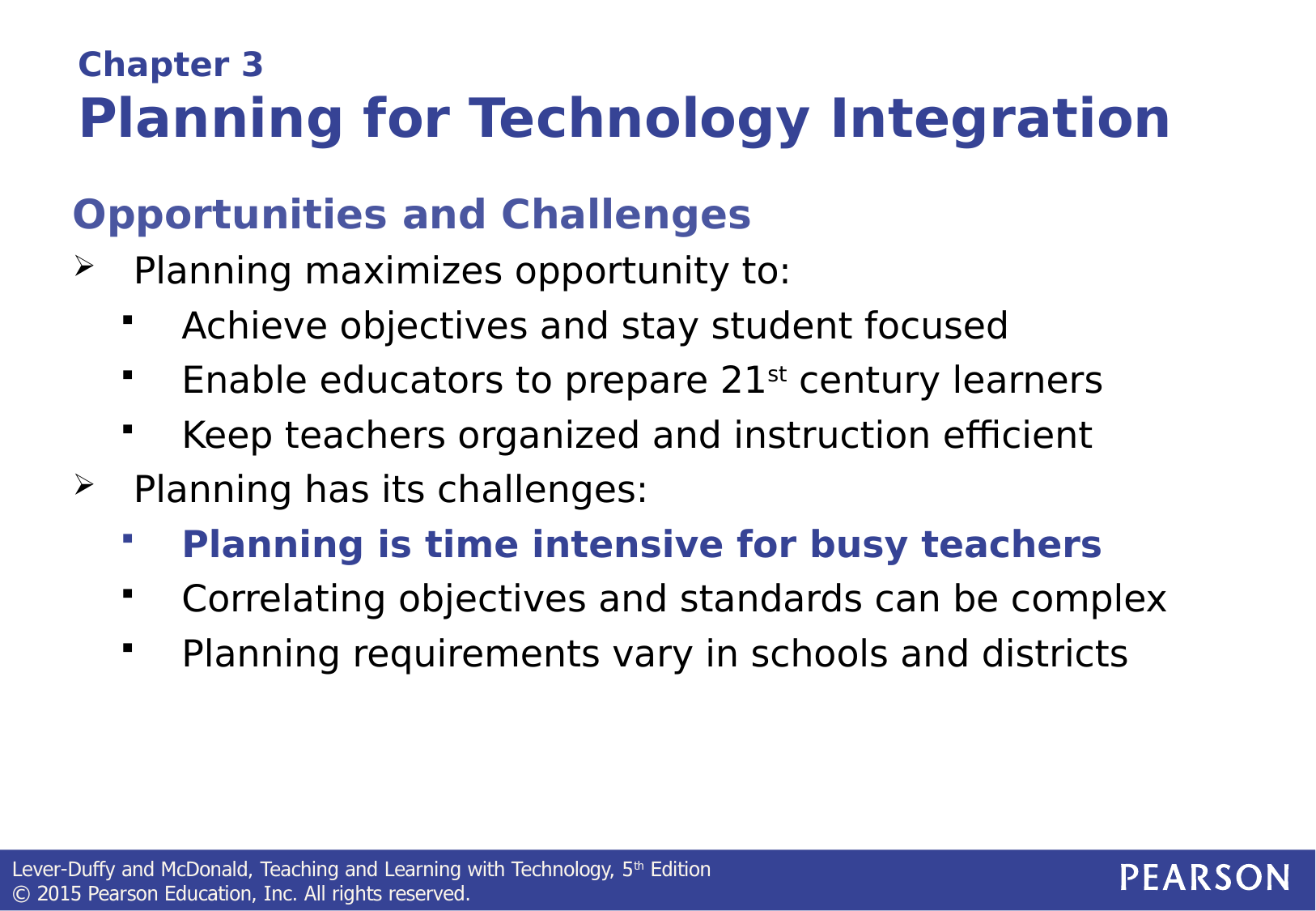

# Chapter 3 Planning for Technology Integration
Opportunities and Challenges
Planning maximizes opportunity to:
Achieve objectives and stay student focused
Enable educators to prepare 21st century learners
Keep teachers organized and instruction efficient
Planning has its challenges:
Planning is time intensive for busy teachers
Correlating objectives and standards can be complex
Planning requirements vary in schools and districts